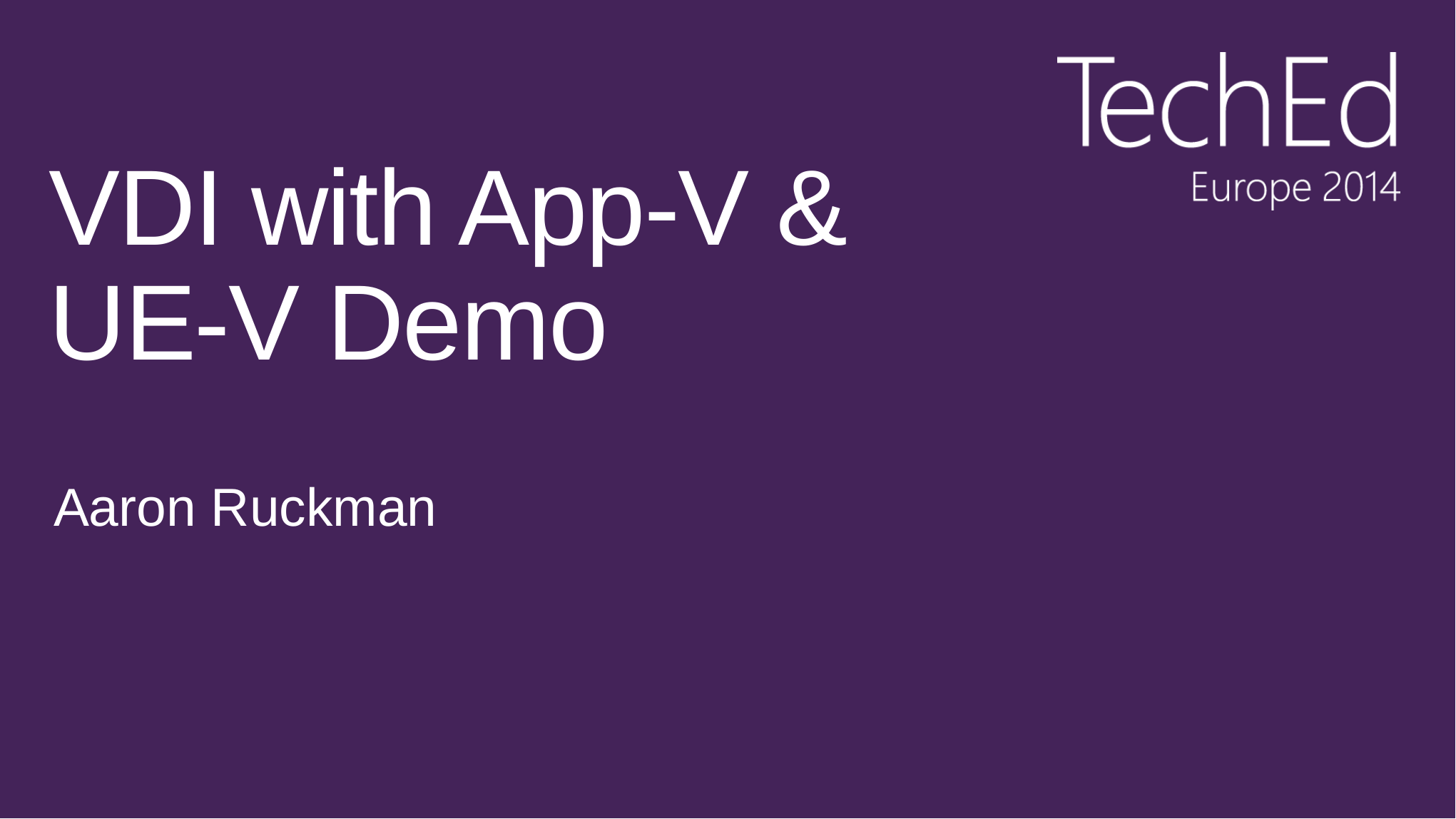

# VDI with App-V & UE-V Demo
Aaron Ruckman